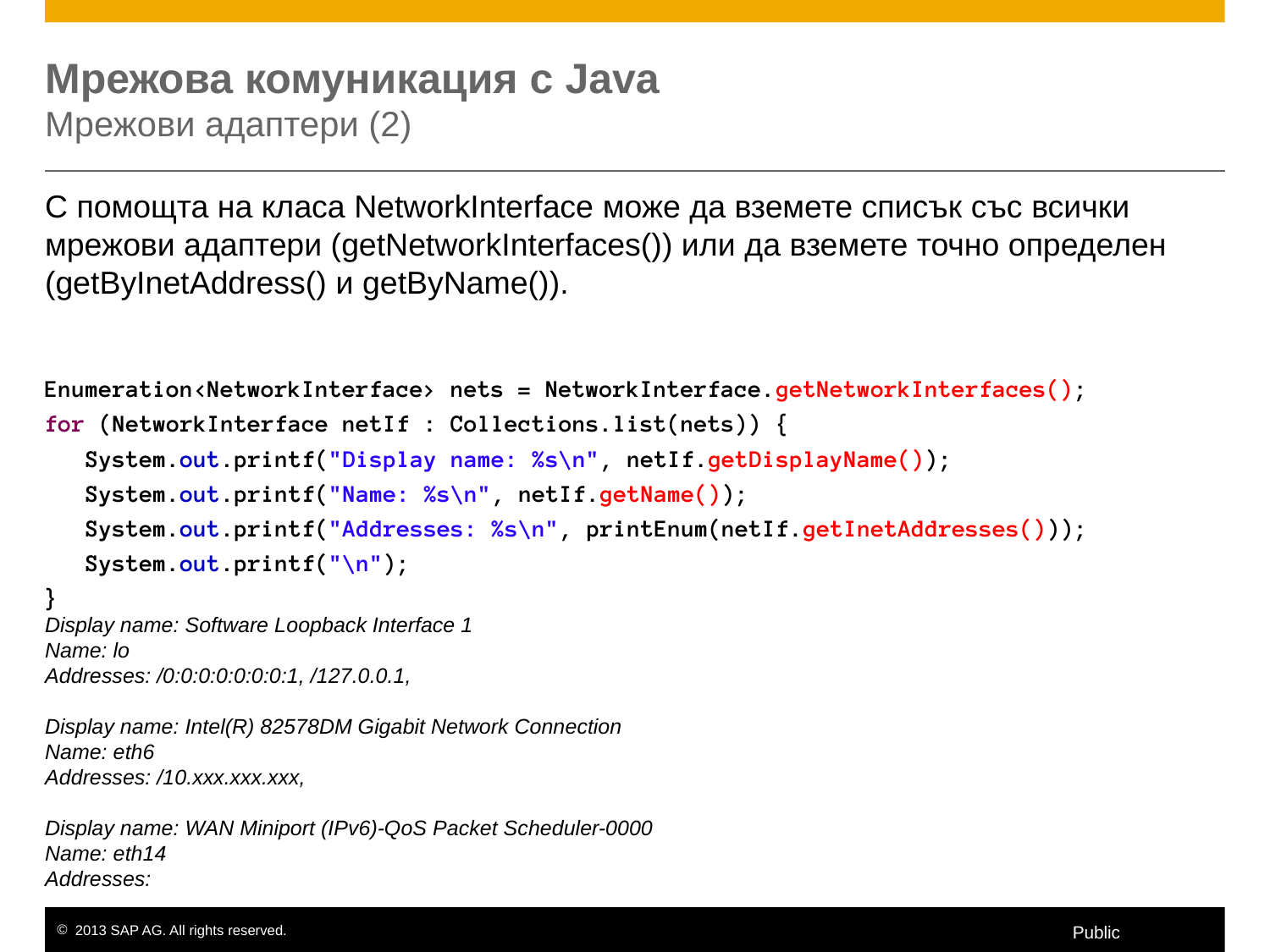

# Мрежова комуникация с Java Мрежови адаптери (2)
С помощта на класа NetworkInterface може да вземете списък със всички мрежови адаптери (getNetworkInterfaces()) или да вземете точно определен (getByInetAddress() и getByName()).

Enumeration<NetworkInterface> nets = NetworkInterface.getNetworkInterfaces();
for (NetworkInterface netIf : Collections.list(nets)) {
   System.out.printf("Display name: %s\n", netIf.getDisplayName());
   System.out.printf("Name: %s\n", netIf.getName());
   System.out.printf("Addresses: %s\n", printEnum(netIf.getInetAddresses()));
   System.out.printf("\n");
}
Display name: Software Loopback Interface 1
Name: lo
Addresses: /0:0:0:0:0:0:0:1, /127.0.0.1,

Display name: Intel(R) 82578DM Gigabit Network Connection
Name: eth6
Addresses: /10.xxx.xxx.xxx,

Display name: WAN Miniport (IPv6)-QoS Packet Scheduler-0000
Name: eth14
Addresses: